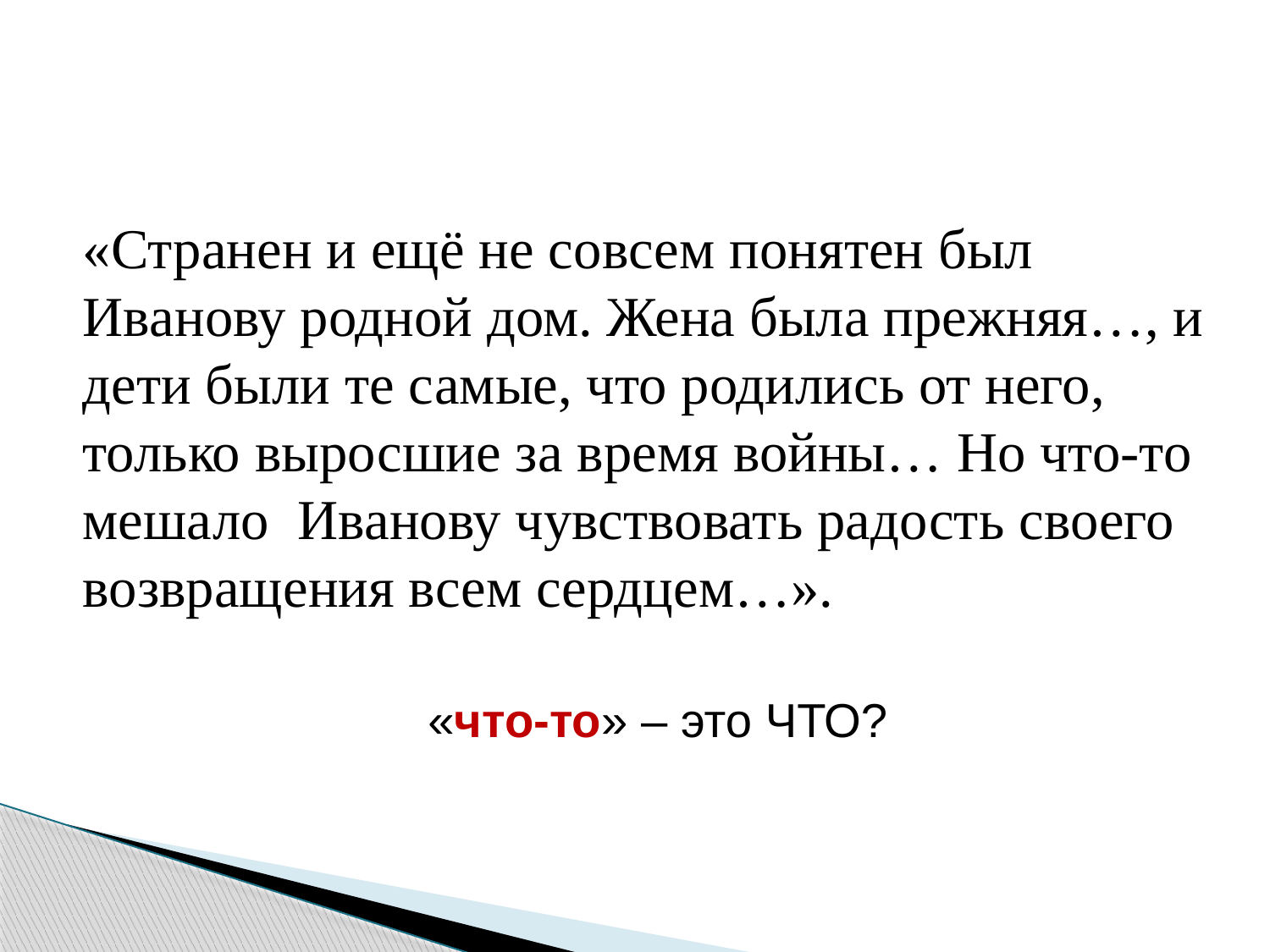

#
«Странен и ещё не совсем понятен был Иванову родной дом. Жена была прежняя…, и дети были те самые, что родились от него, только выросшие за время войны… Но что-то мешало  Иванову чувствовать радость своего возвращения всем сердцем…».

«что-то» – это ЧТО?